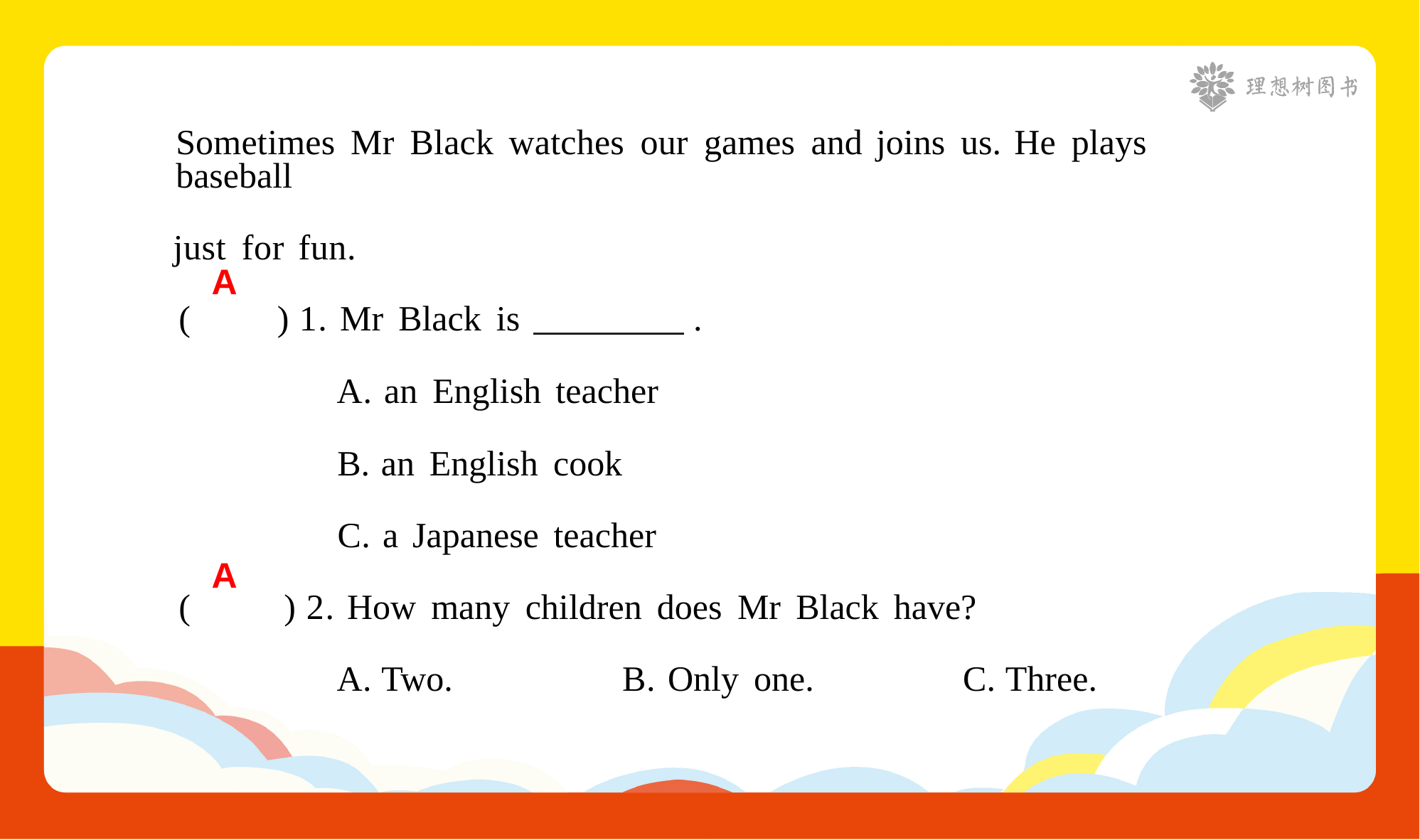

Sometimes Mr Black watches our games and joins us. He plays baseball
just for fun.

(         ) 1. Mr Black is                   .
A. an English teacher

B. an English cook

C. a Japanese teacher

(         ) 2. How many children does Mr Black have?

A. Two.                   B. Only one.                C. Three.
A
A